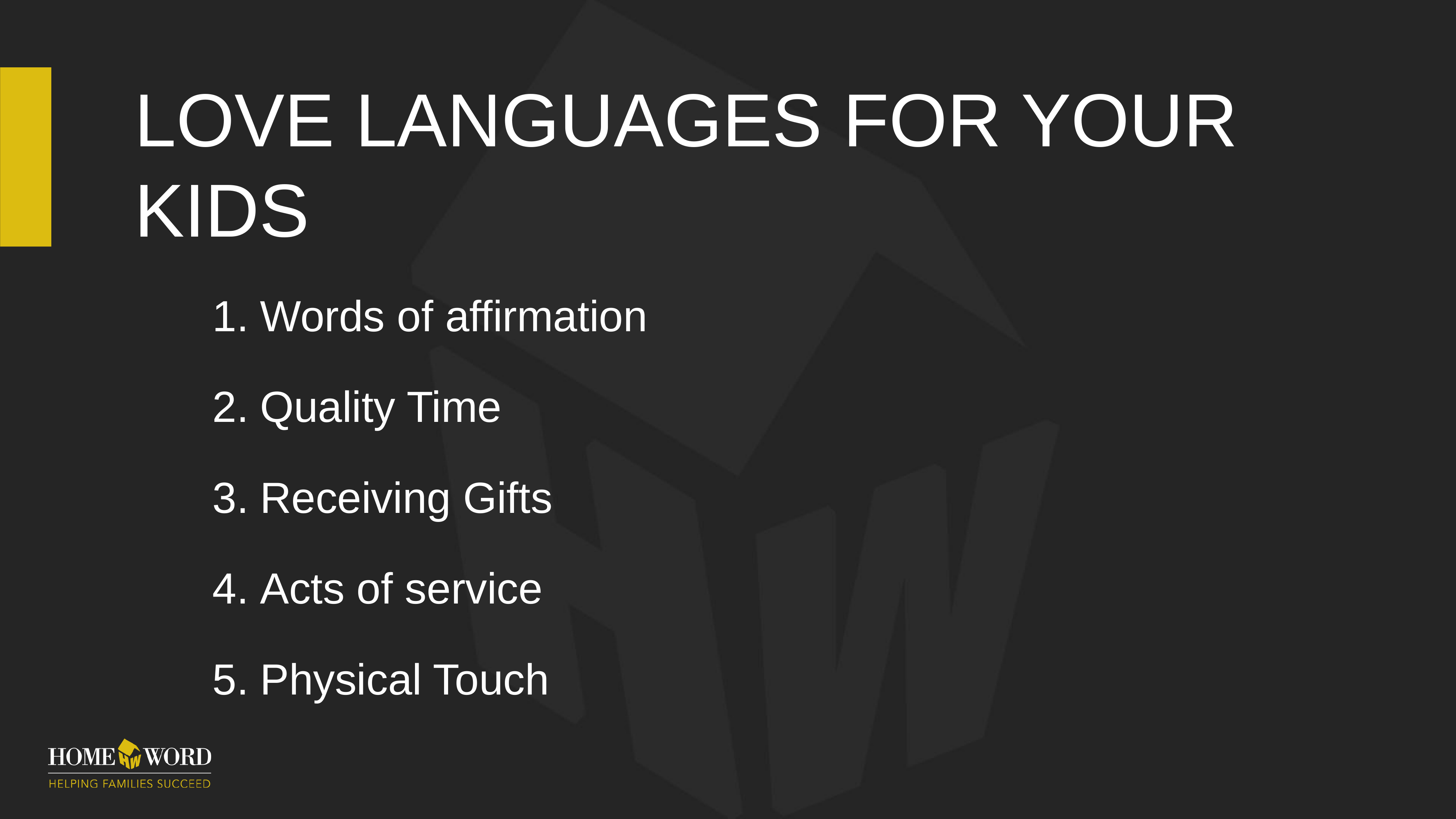

# Love Languages for your kids
 Words of affirmation
 Quality Time
 Receiving Gifts
 Acts of service
 Physical Touch